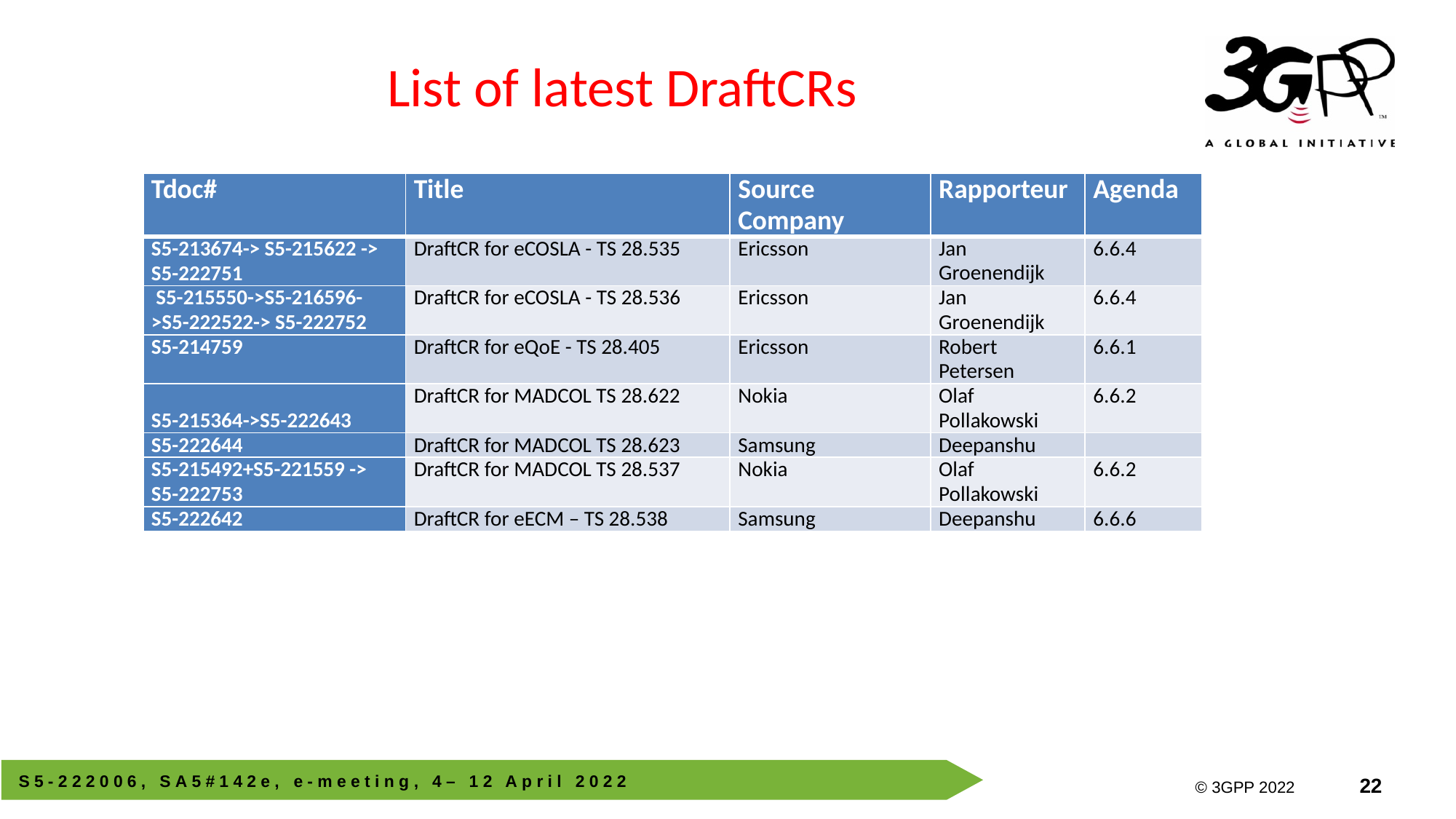

# List of latest DraftCRs
| Tdoc# | Title | Source Company | Rapporteur | Agenda |
| --- | --- | --- | --- | --- |
| S5-213674-> S5-215622 -> S5-222751 | DraftCR for eCOSLA - TS 28.535 | Ericsson | Jan Groenendijk | 6.6.4 |
| S5-215550->S5-216596->S5-222522-> S5-222752 | DraftCR for eCOSLA - TS 28.536 | Ericsson | Jan Groenendijk | 6.6.4 |
| S5-214759 | DraftCR for eQoE - TS 28.405 | Ericsson | Robert Petersen | 6.6.1 |
| S5-215364->S5-222643 | DraftCR for MADCOL TS 28.622 | Nokia | Olaf Pollakowski | 6.6.2 |
| S5-222644 | DraftCR for MADCOL TS 28.623 | Samsung | Deepanshu |  |
| S5-215492+S5-221559 -> S5-222753 | DraftCR for MADCOL TS 28.537 | Nokia | Olaf Pollakowski | 6.6.2 |
| S5-222642 | DraftCR for eECM – TS 28.538 | Samsung | Deepanshu | 6.6.6 |